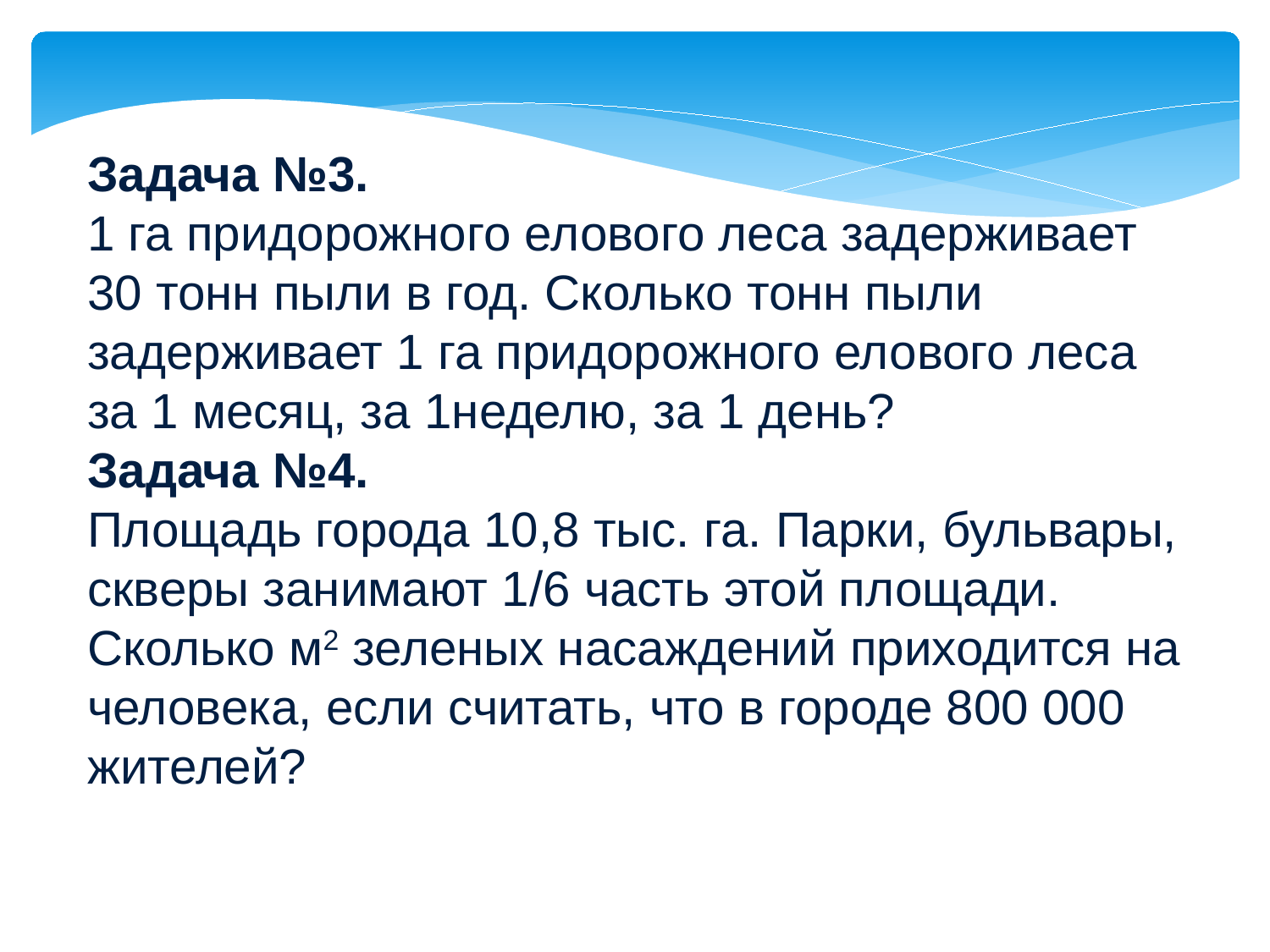

Задача №3.
1 га придорожного елового леса задерживает 30 тонн пыли в год. Сколько тонн пыли задерживает 1 га придорожного елового леса за 1 месяц, за 1неделю, за 1 день?
Задача №4.
Площадь города 10,8 тыс. га. Парки, бульвары, скверы занимают 1/6 часть этой площади.
Сколько м2 зеленых насаждений приходится на человека, если считать, что в городе 800 000 жителей?